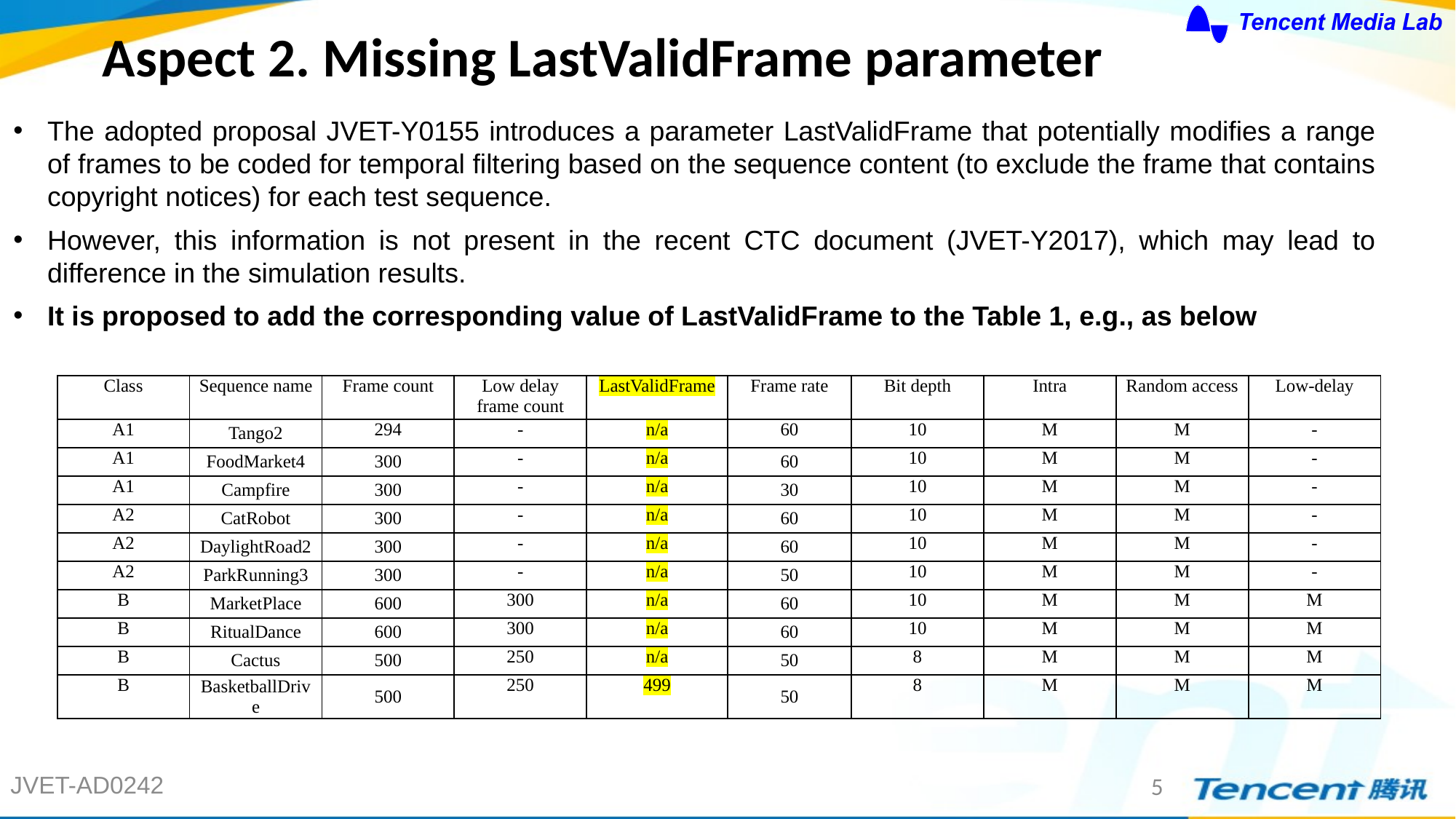

# Aspect 2. Missing LastValidFrame parameter
The adopted proposal JVET-Y0155 introduces a parameter LastValidFrame that potentially modifies a range of frames to be coded for temporal filtering based on the sequence content (to exclude the frame that contains copyright notices) for each test sequence.
However, this information is not present in the recent CTC document (JVET-Y2017), which may lead to difference in the simulation results.
It is proposed to add the corresponding value of LastValidFrame to the Table 1, e.g., as below
| Class | Sequence name | Frame count | Low delay frame count | LastValidFrame | Frame rate | Bit depth | Intra | Random access | Low-delay |
| --- | --- | --- | --- | --- | --- | --- | --- | --- | --- |
| A1 | Tango2 | 294 | - | n/a | 60 | 10 | M | M | - |
| A1 | FoodMarket4 | 300 | - | n/a | 60 | 10 | M | M | - |
| A1 | Campfire | 300 | - | n/a | 30 | 10 | M | M | - |
| A2 | CatRobot | 300 | - | n/a | 60 | 10 | M | M | - |
| A2 | DaylightRoad2 | 300 | - | n/a | 60 | 10 | M | M | - |
| A2 | ParkRunning3 | 300 | - | n/a | 50 | 10 | M | M | - |
| B | MarketPlace | 600 | 300 | n/a | 60 | 10 | M | M | M |
| B | RitualDance | 600 | 300 | n/a | 60 | 10 | M | M | M |
| B | Cactus | 500 | 250 | n/a | 50 | 8 | M | M | M |
| B | BasketballDrive | 500 | 250 | 499 | 50 | 8 | M | M | M |
5
JVET-AD0242